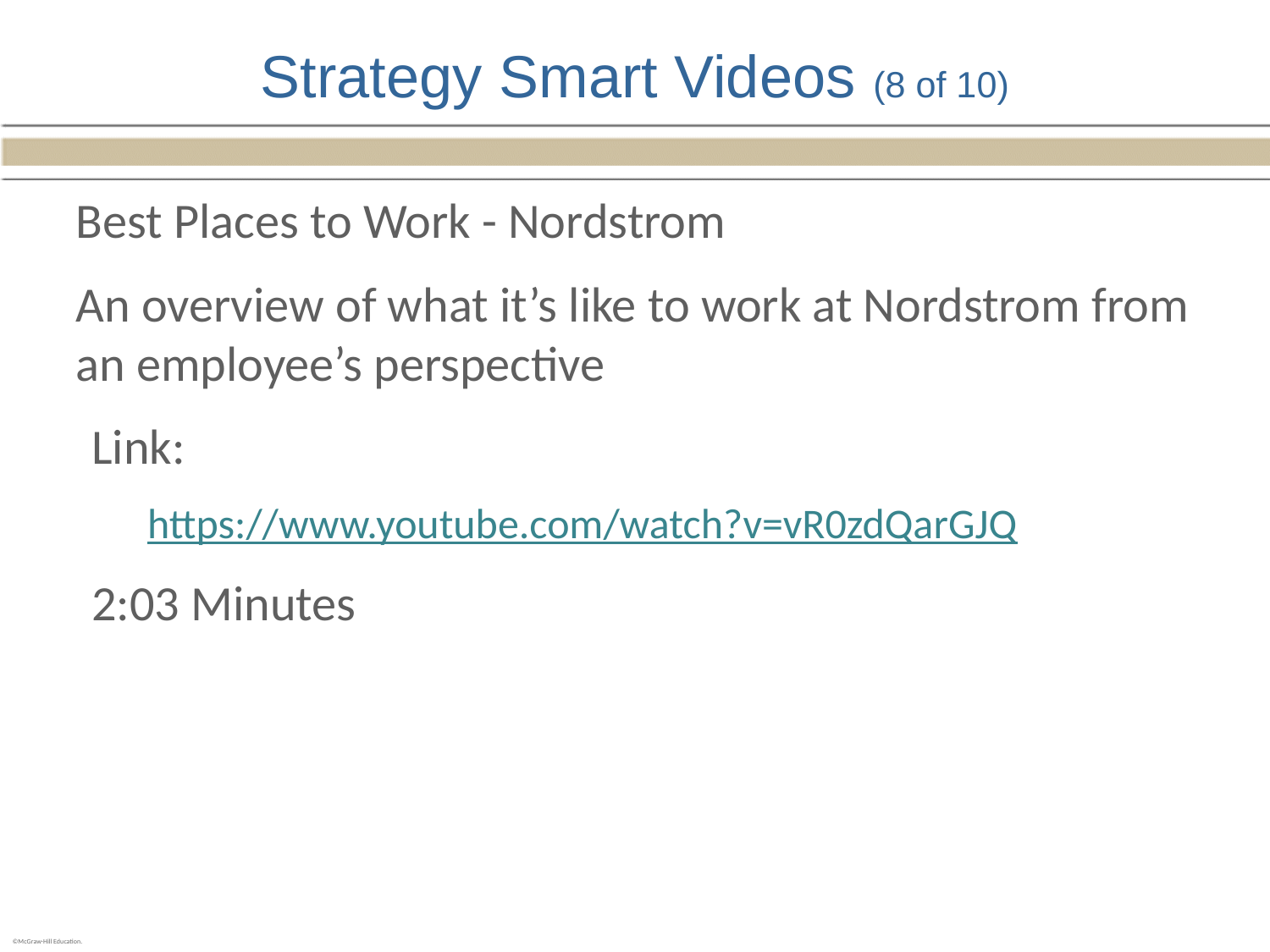

# Strategy Smart Videos (8 of 10)
Best Places to Work - Nordstrom
An overview of what it’s like to work at Nordstrom from an employee’s perspective
Link:
https://www.youtube.com/watch?v=vR0zdQarGJQ
2:03 Minutes